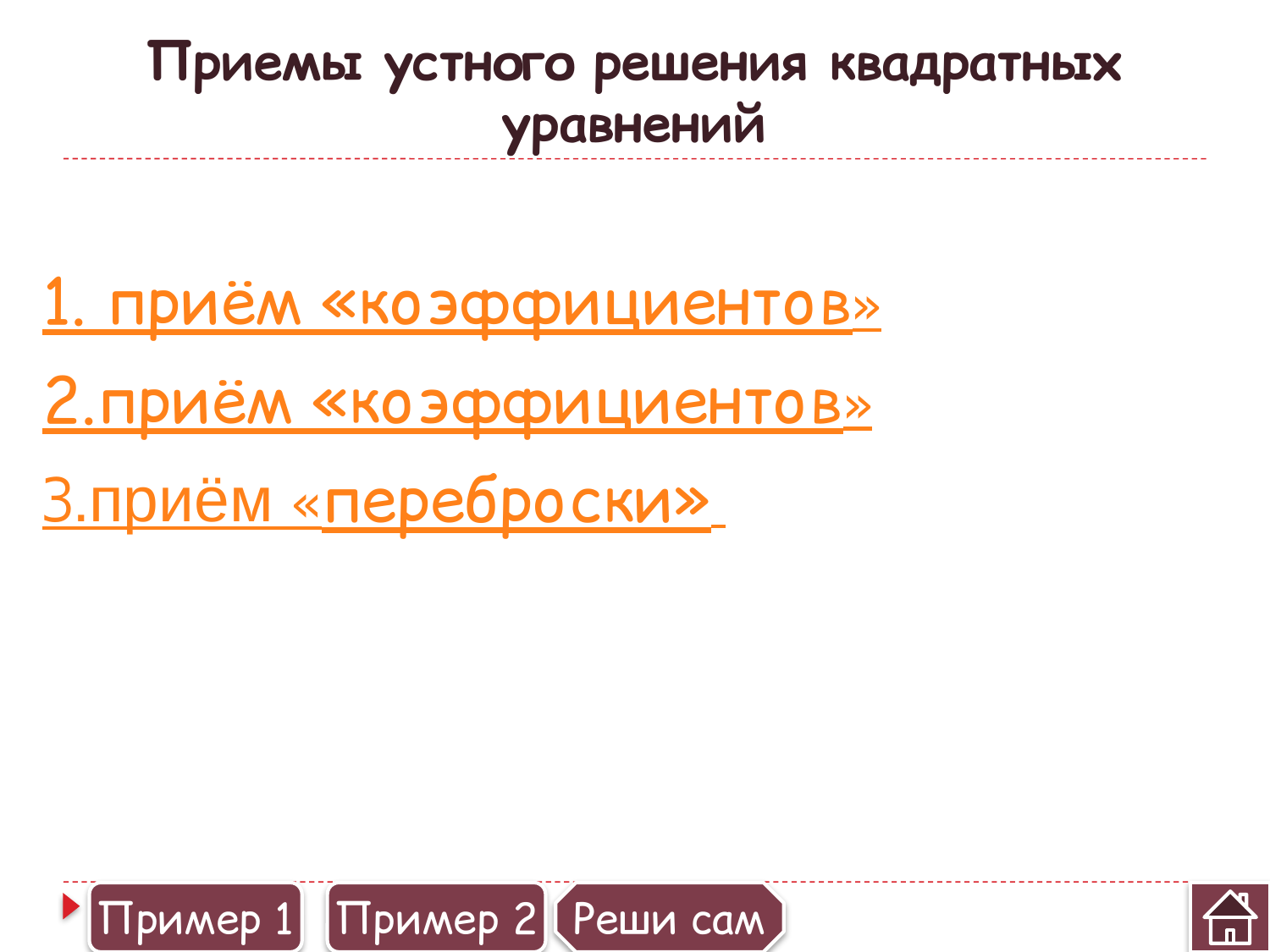

# Приемы устного решения квадратных уравнений

1. приём «коэффициентов»
2.приём «коэффициентов»
3.приём «переброски»

Пример 1
Пример 2
Реши сам